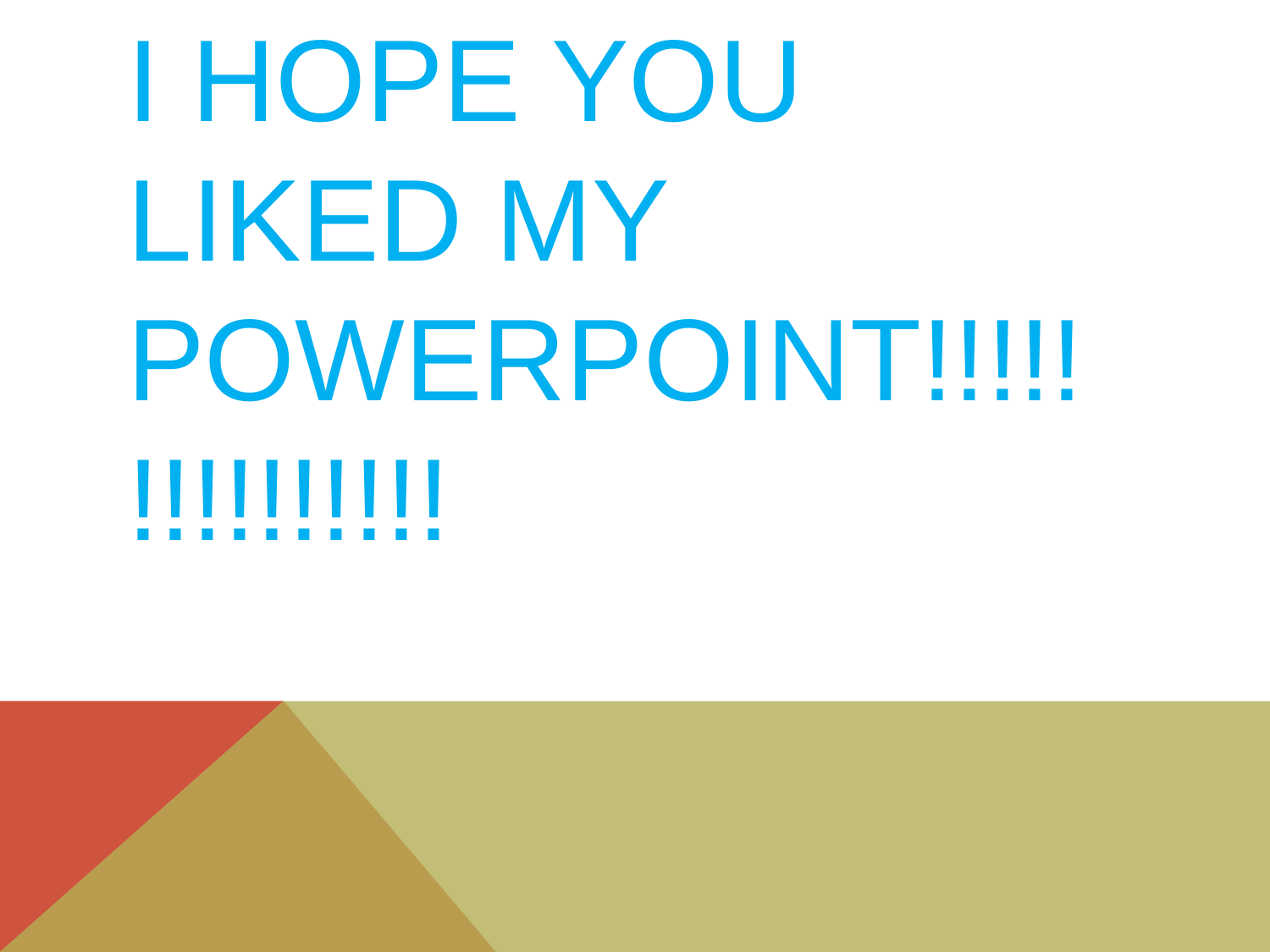

# I hope you liked my powerpoint!!!!!!!!!!!!!!!